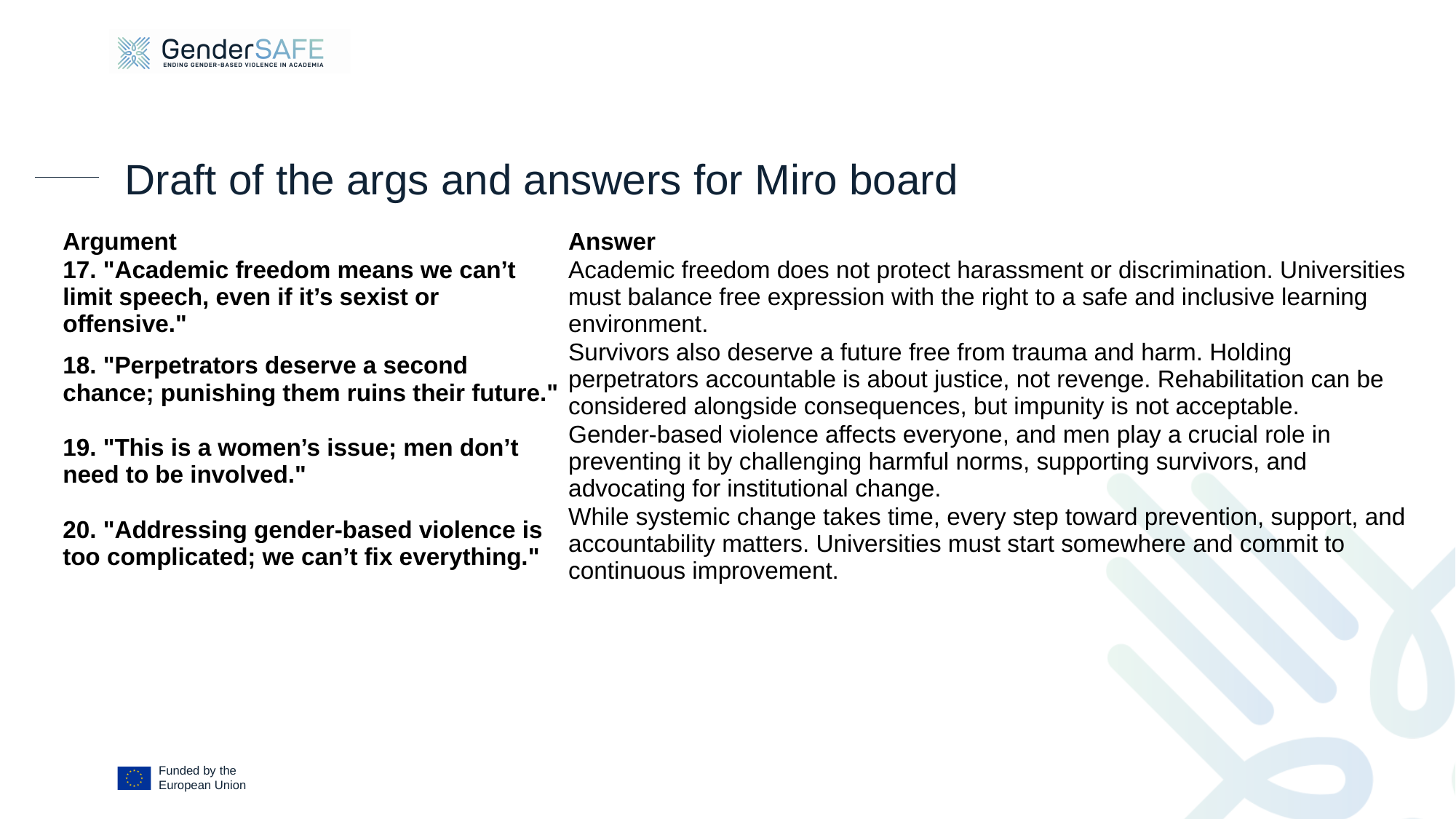

# Draft of the args and answers for Miro board
| Argument | Answer |
| --- | --- |
| 17. "Academic freedom means we can’t limit speech, even if it’s sexist or offensive." | Academic freedom does not protect harassment or discrimination. Universities must balance free expression with the right to a safe and inclusive learning environment. |
| 18. "Perpetrators deserve a second chance; punishing them ruins their future." | Survivors also deserve a future free from trauma and harm. Holding perpetrators accountable is about justice, not revenge. Rehabilitation can be considered alongside consequences, but impunity is not acceptable. |
| 19. "This is a women’s issue; men don’t need to be involved." | Gender-based violence affects everyone, and men play a crucial role in preventing it by challenging harmful norms, supporting survivors, and advocating for institutional change. |
| 20. "Addressing gender-based violence is too complicated; we can’t fix everything." | While systemic change takes time, every step toward prevention, support, and accountability matters. Universities must start somewhere and commit to continuous improvement. |